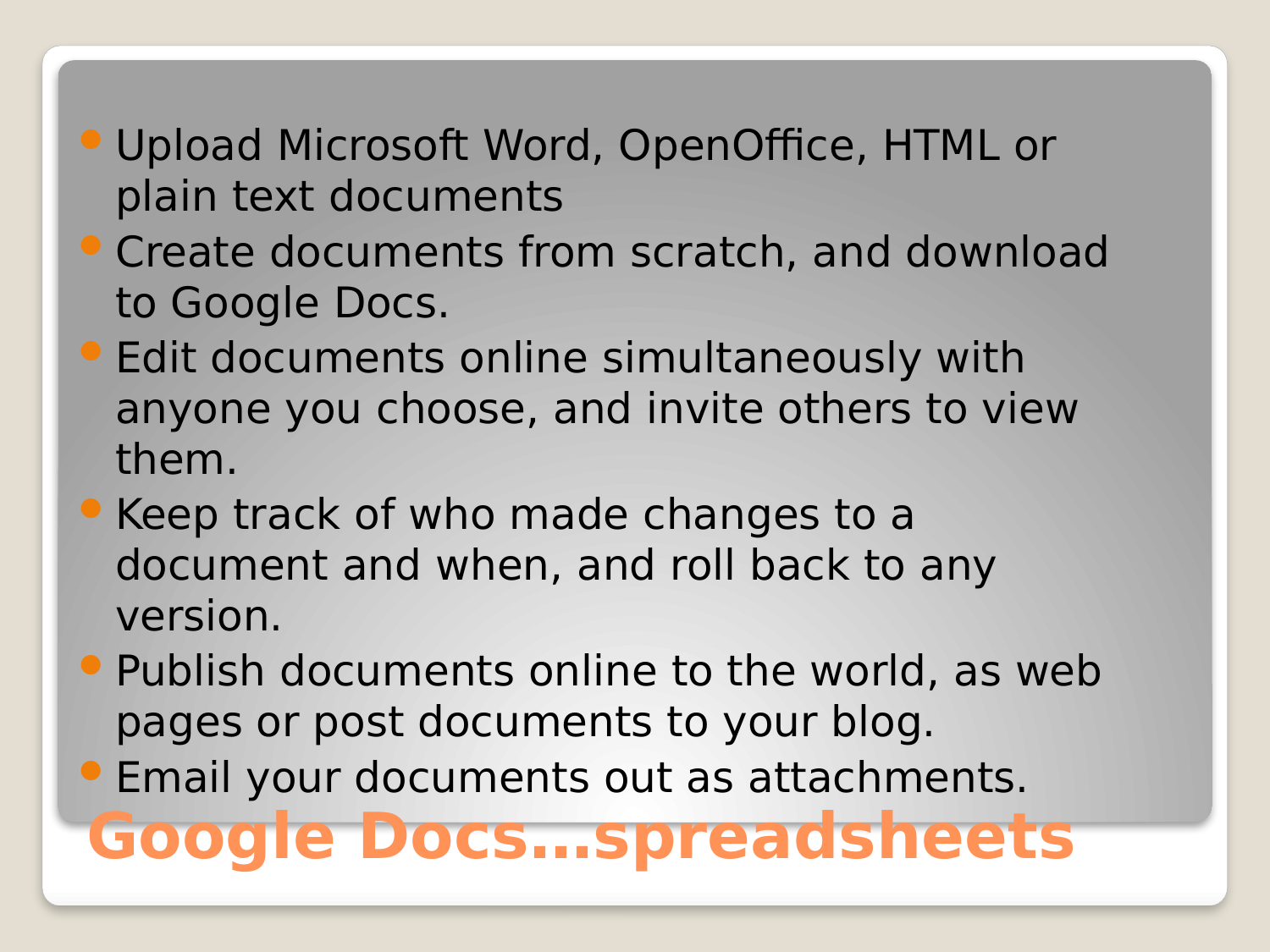

Upload Microsoft Word, OpenOffice, HTML or plain text documents
Create documents from scratch, and download to Google Docs.
Edit documents online simultaneously with anyone you choose, and invite others to view them.
Keep track of who made changes to a document and when, and roll back to any version.
Publish documents online to the world, as web pages or post documents to your blog.
Email your documents out as attachments.

# Google Docs…spreadsheets